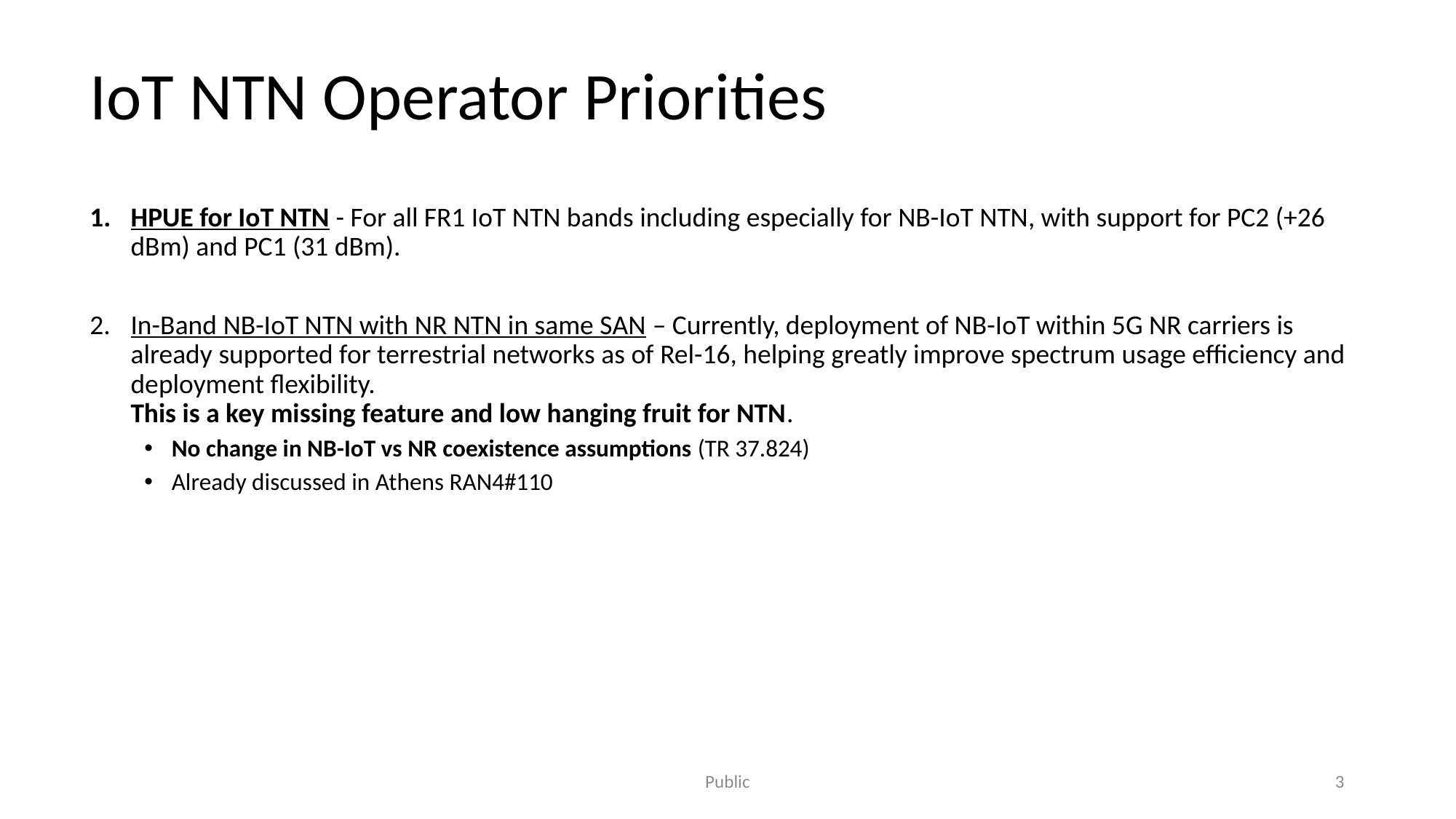

# IoT NTN Operator Priorities
HPUE for IoT NTN - For all FR1 IoT NTN bands including especially for NB-IoT NTN, with support for PC2 (+26 dBm) and PC1 (31 dBm).

In-Band NB-IoT NTN with NR NTN in same SAN – Currently, deployment of NB-IoT within 5G NR carriers is already supported for terrestrial networks as of Rel-16, helping greatly improve spectrum usage efficiency and deployment flexibility.
This is a key missing feature and low hanging fruit for NTN.
No change in NB-IoT vs NR coexistence assumptions (TR 37.824)
Already discussed in Athens RAN4#110

Public
3